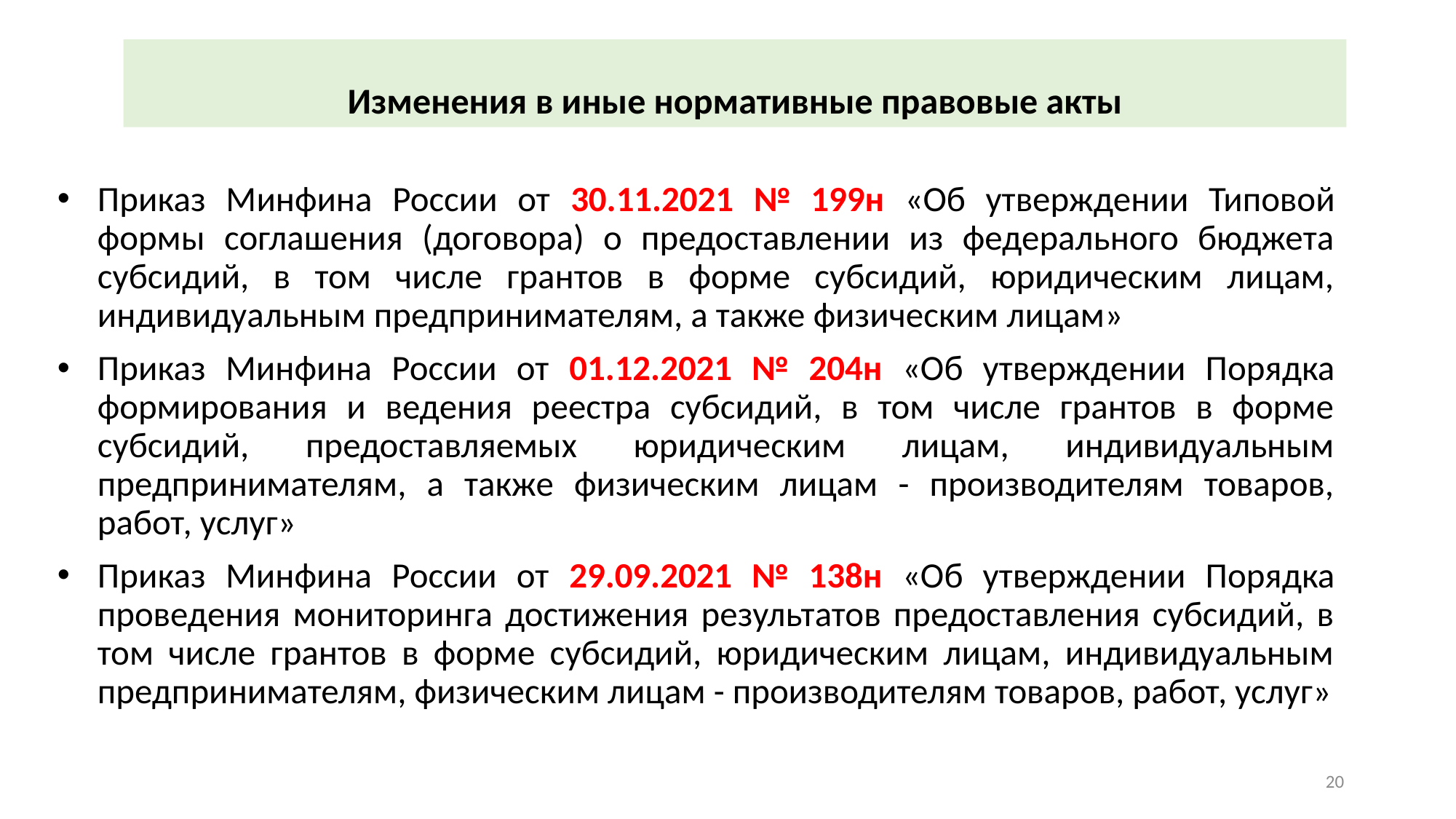

# Изменения в иные нормативные правовые акты
Приказ Минфина России от 30.11.2021 № 199н «Об утверждении Типовой формы соглашения (договора) о предоставлении из федерального бюджета субсидий, в том числе грантов в форме субсидий, юридическим лицам, индивидуальным предпринимателям, а также физическим лицам»
Приказ Минфина России от 01.12.2021 № 204н «Об утверждении Порядка формирования и ведения реестра субсидий, в том числе грантов в форме субсидий, предоставляемых юридическим лицам, индивидуальным предпринимателям, а также физическим лицам - производителям товаров, работ, услуг»
Приказ Минфина России от 29.09.2021 № 138н «Об утверждении Порядка проведения мониторинга достижения результатов предоставления субсидий, в том числе грантов в форме субсидий, юридическим лицам, индивидуальным предпринимателям, физическим лицам - производителям товаров, работ, услуг»

20